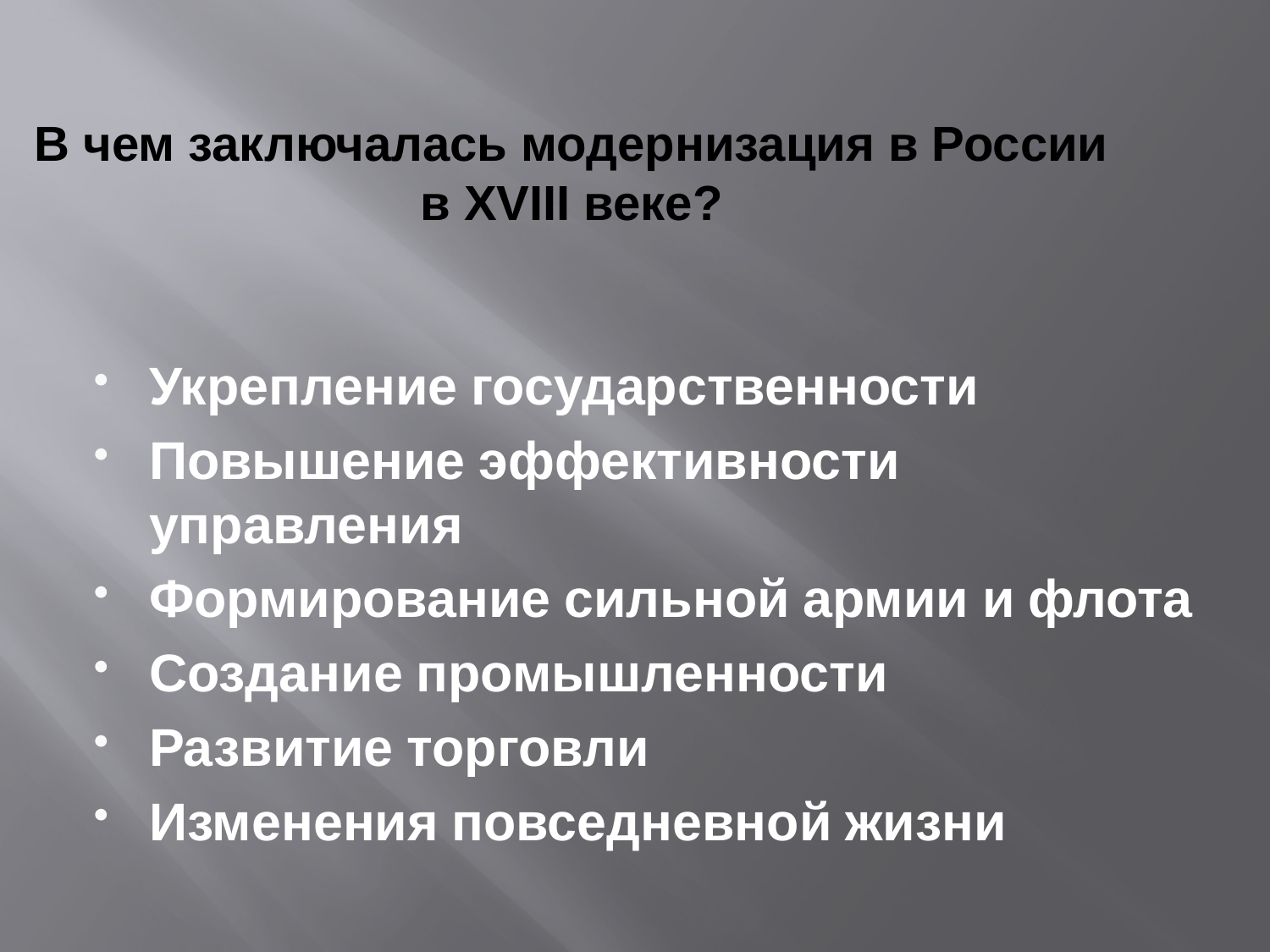

# В чем заключалась модернизация в России в XVIII веке?
Укрепление государственности
Повышение эффективности управления
Формирование сильной армии и флота
Создание промышленности
Развитие торговли
Изменения повседневной жизни